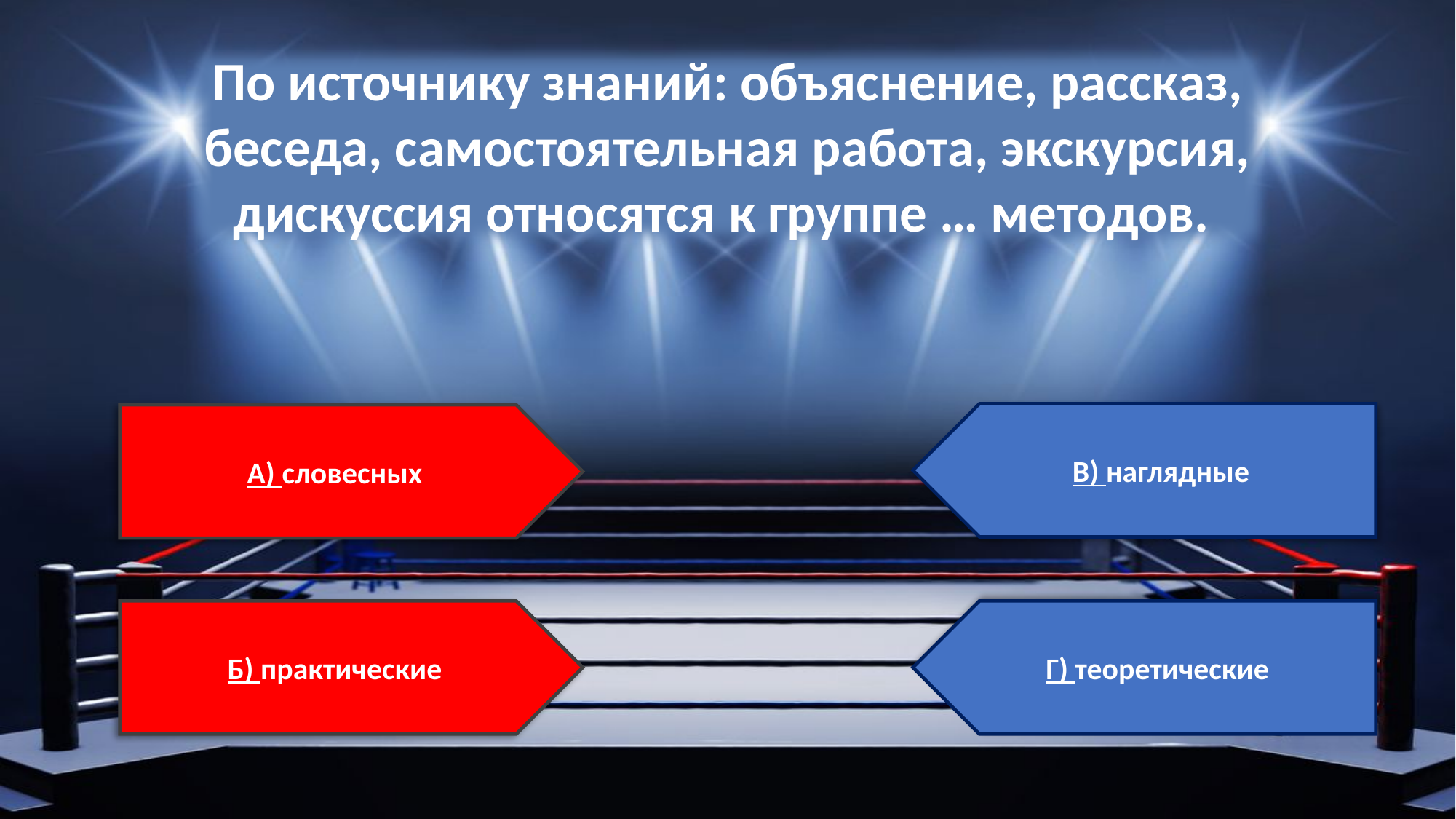

По источнику знаний: объяснение, рассказ, беседа, самостоятельная работа, экскурсия, дискуссия относятся к группе … методов.
В) наглядные
А) словесных
Б) практические
Г) теоретические